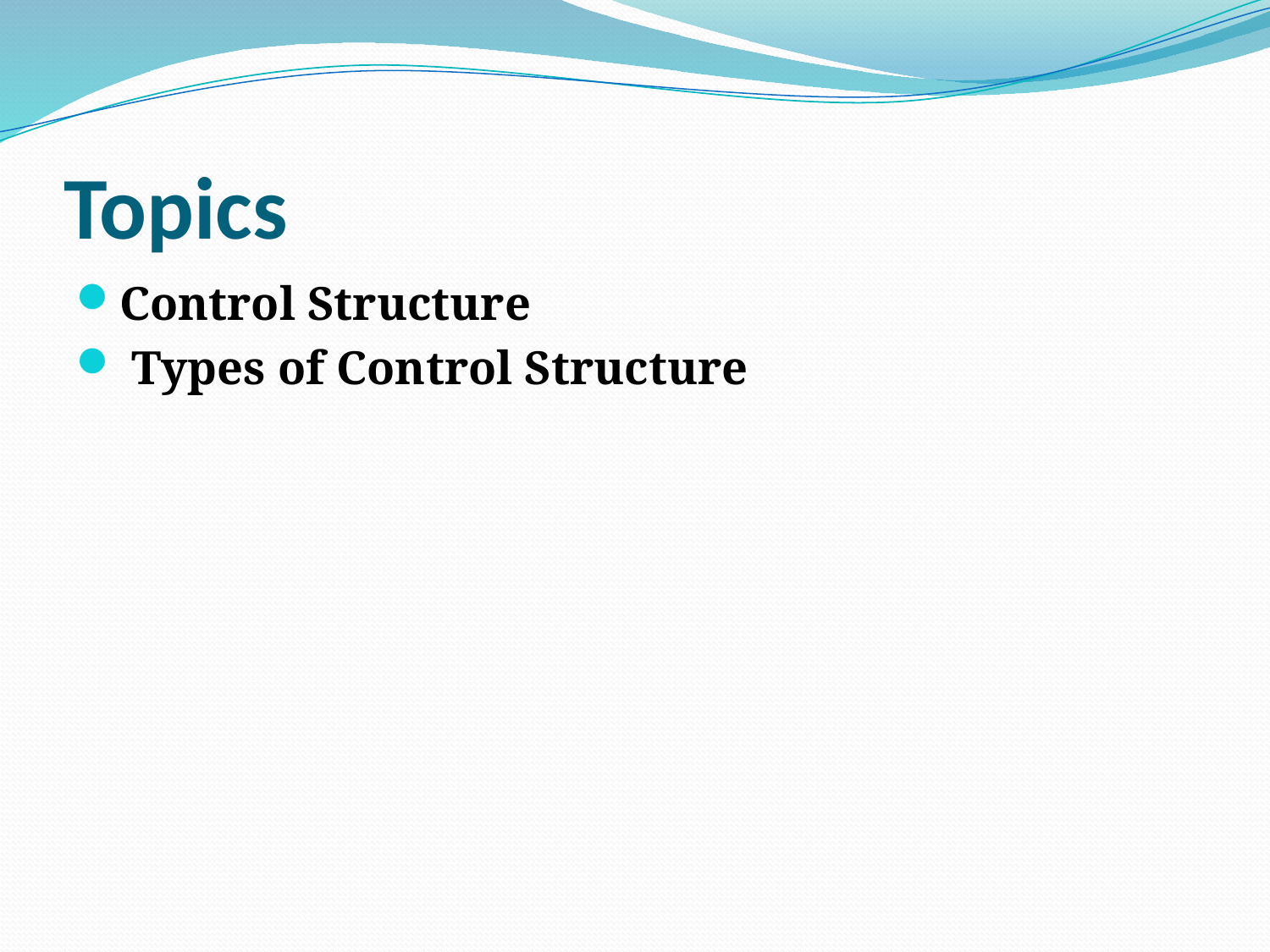

# Topics
Control Structure
 Types of Control Structure